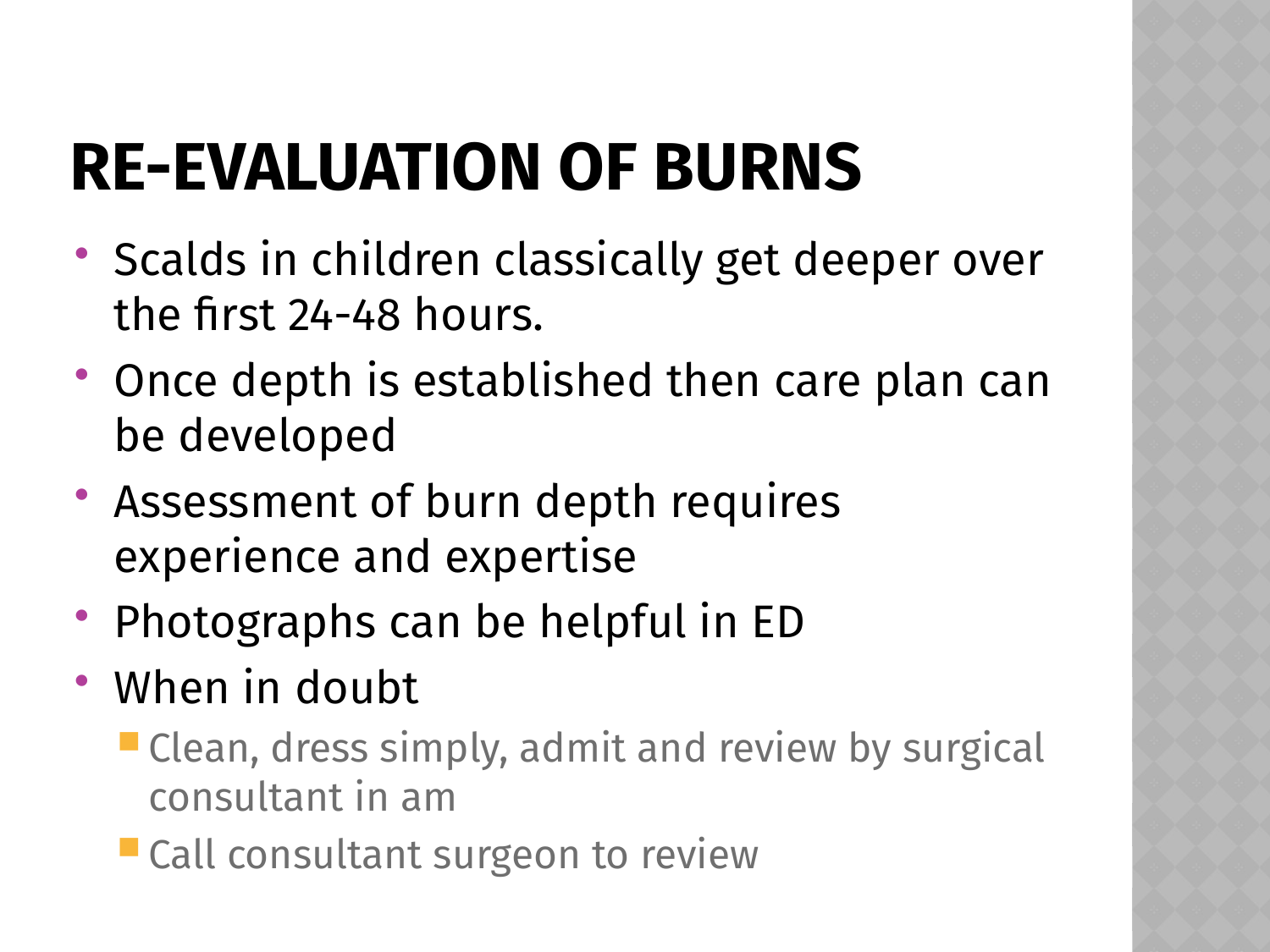

# Re-evaluation of Burns
Scalds in children classically get deeper over the first 24-48 hours.
Once depth is established then care plan can be developed
Assessment of burn depth requires experience and expertise
Photographs can be helpful in ED
When in doubt
Clean, dress simply, admit and review by surgical consultant in am
Call consultant surgeon to review